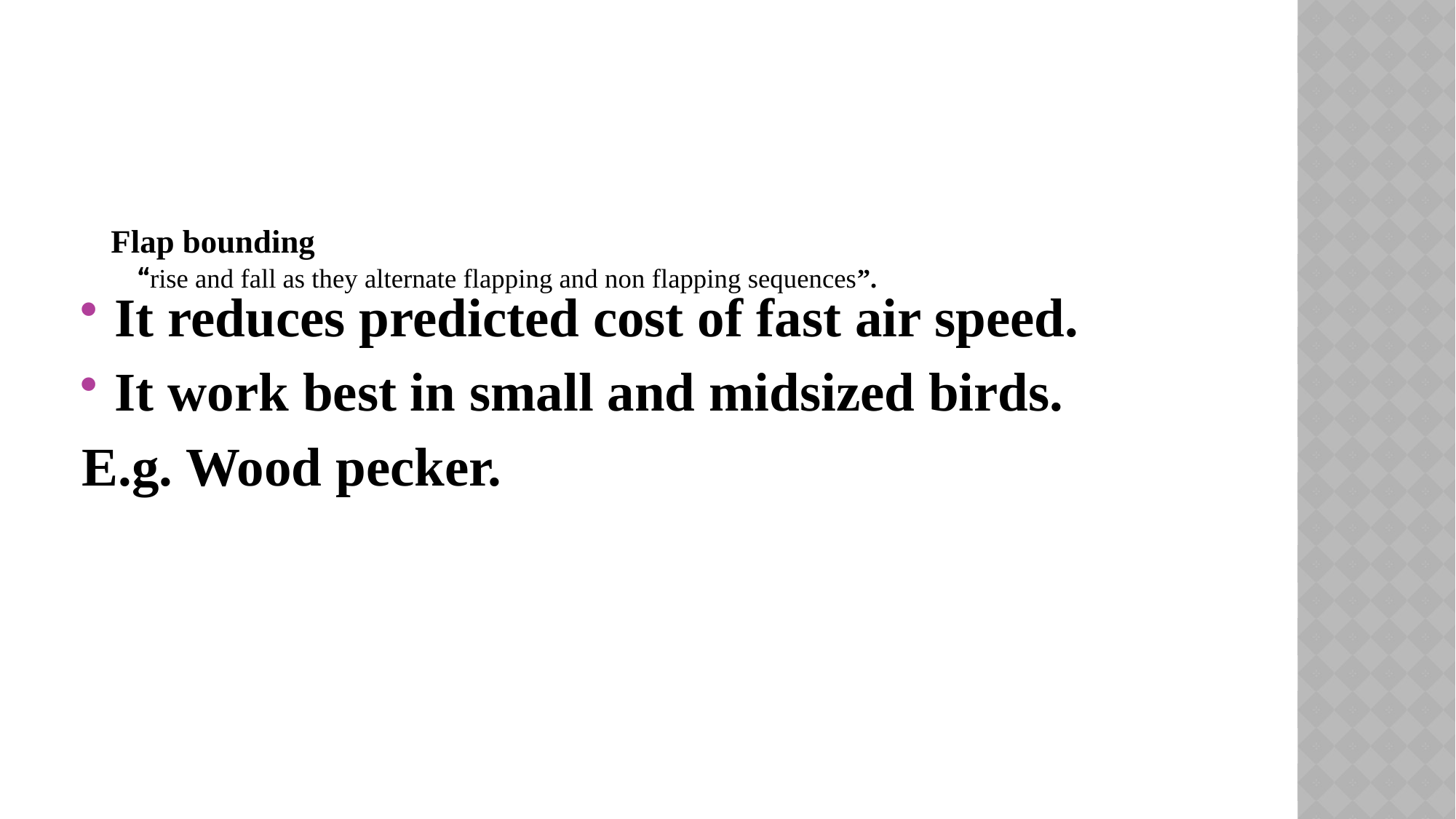

# Flap bounding “rise and fall as they alternate flapping and non flapping sequences”.
It reduces predicted cost of fast air speed.
It work best in small and midsized birds.
E.g. Wood pecker.